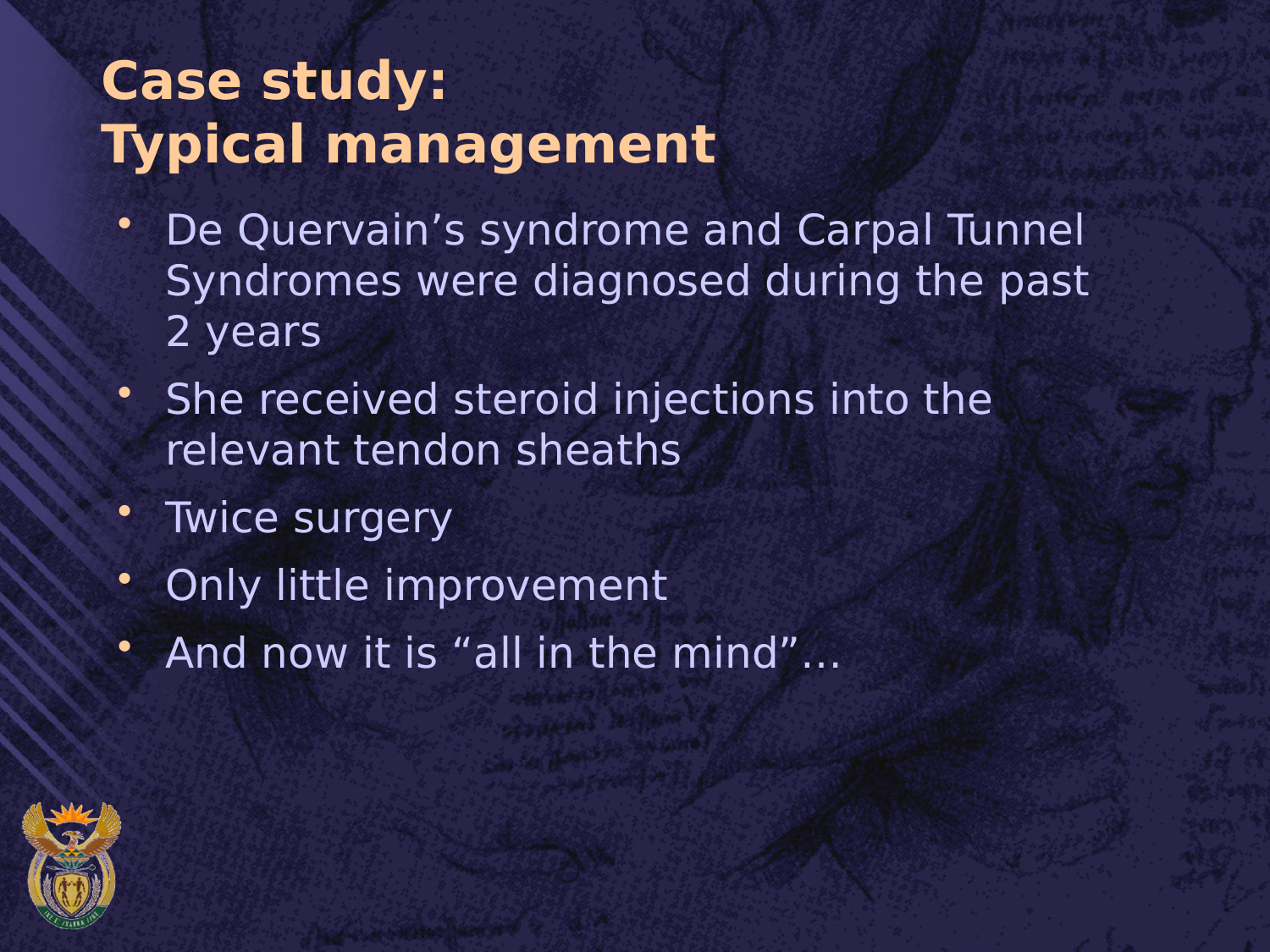

# Case study: Typical management
De Quervain’s syndrome and Carpal Tunnel Syndromes were diagnosed during the past 2 years
She received steroid injections into the relevant tendon sheaths
Twice surgery
Only little improvement
And now it is “all in the mind”…